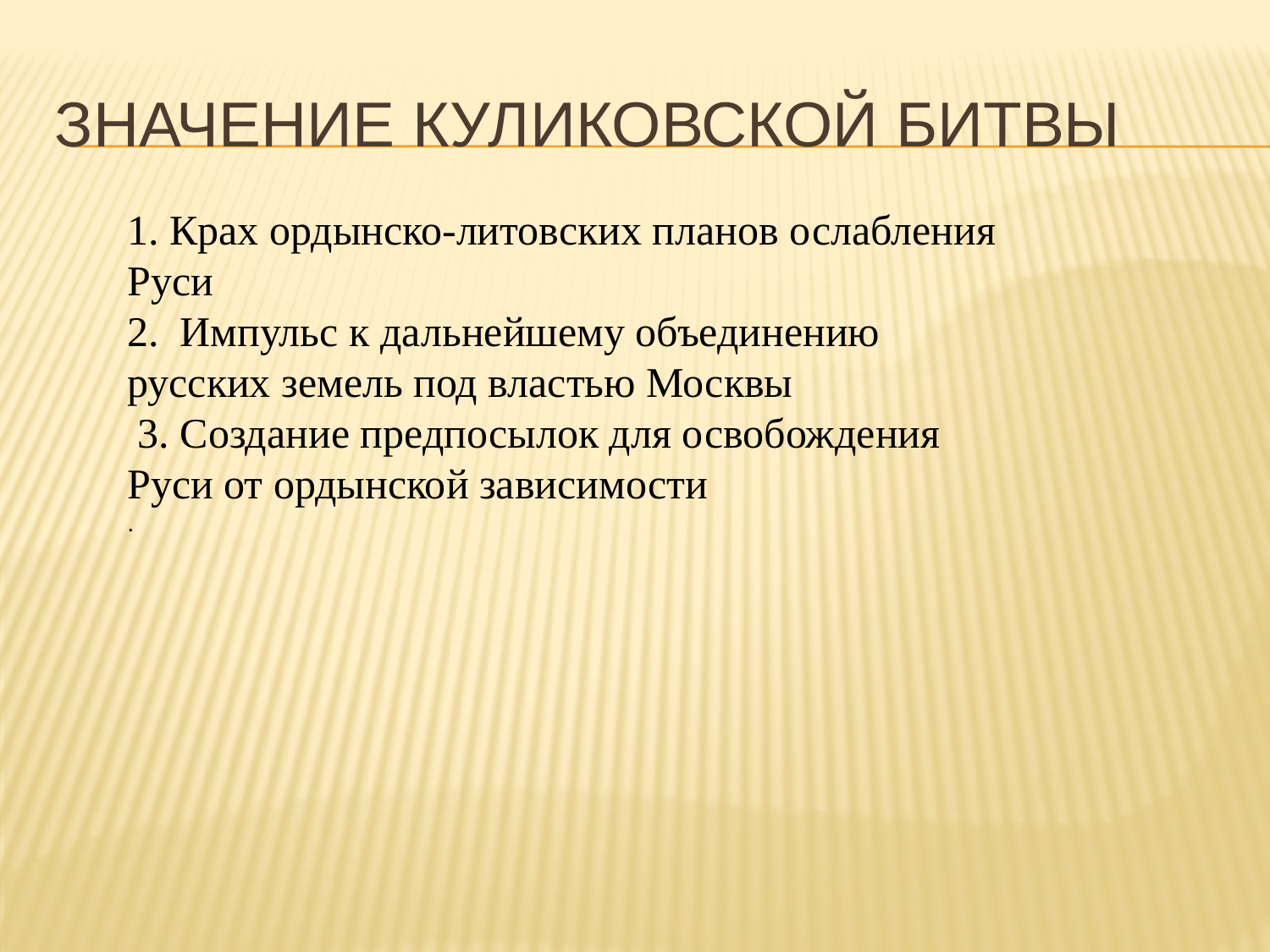

# Значение Куликовской битвы
1. Крах ордынско-литовских планов ослабления
Руси
2.  Импульс к дальнейшему объединению
русских земель под властью Москвы
 3. Создание предпосылок для освобождения
Руси от ордынской зависимости
.